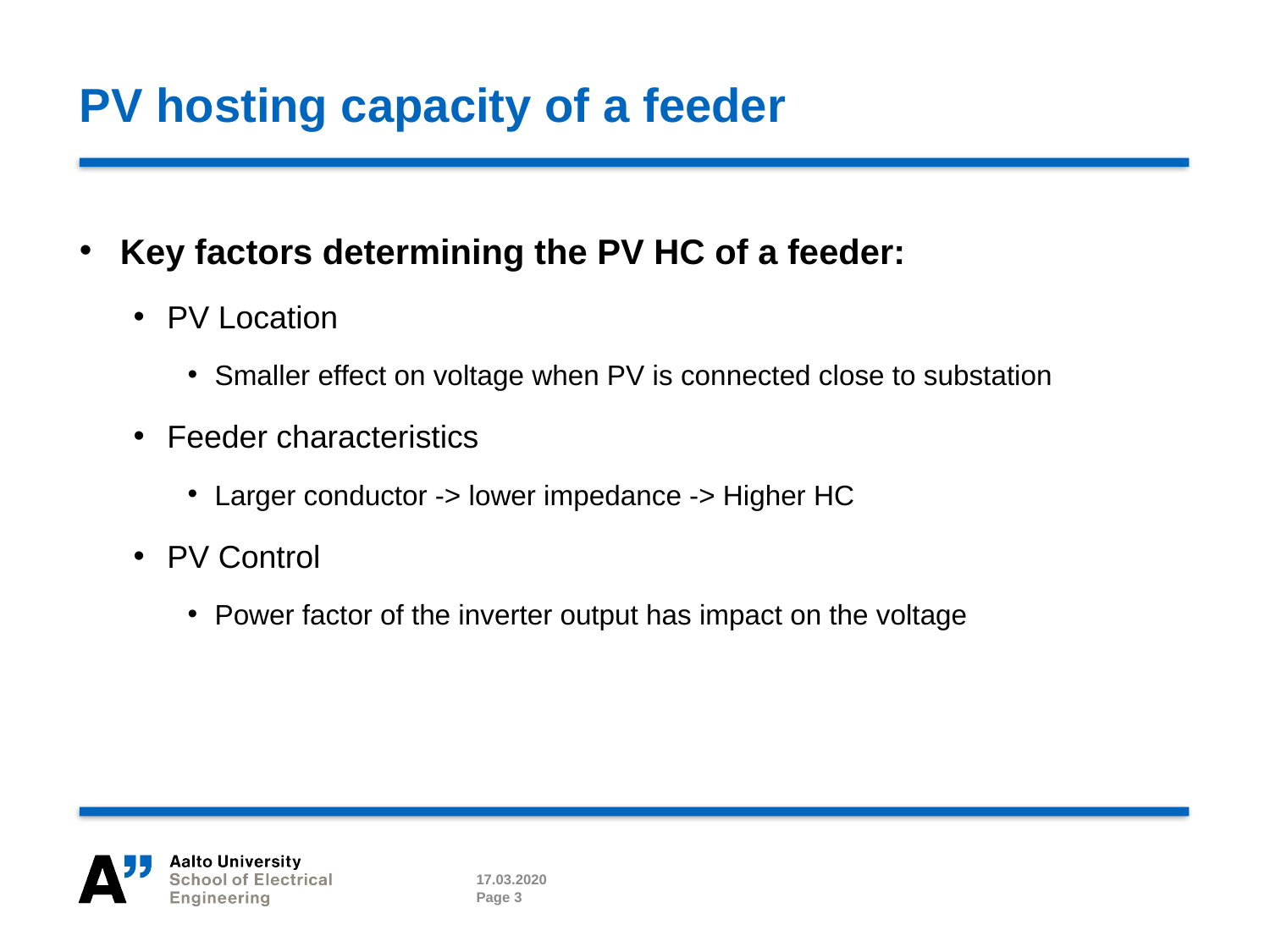

# PV hosting capacity of a feeder
Key factors determining the PV HC of a feeder:
PV Location
Smaller effect on voltage when PV is connected close to substation
Feeder characteristics
Larger conductor -> lower impedance -> Higher HC
PV Control
Power factor of the inverter output has impact on the voltage

17.03.2020
Page 3